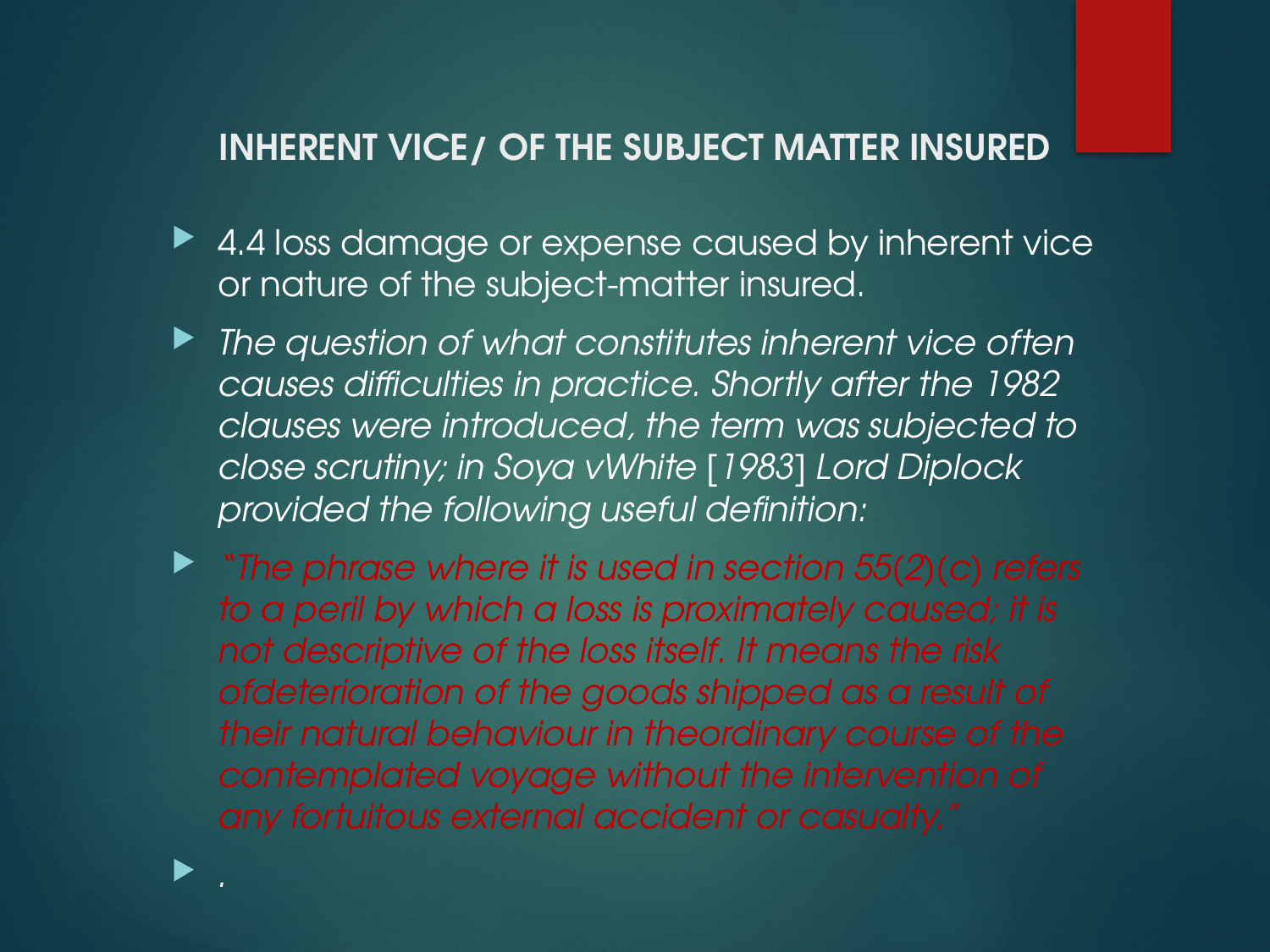

# INHERENT VICE/ OF THE SUBJECT MATTER INSURED
4.4 loss damage or expense caused by inherent vice or nature of the subject-matter insured.
The question of what constitutes inherent vice often causes difficulties in practice. Shortly after the 1982 clauses were introduced, the term was subjected to close scrutiny; in Soya vWhite [1983] Lord Diplock provided the following useful definition:
“The phrase where it is used in section 55(2)(c) refers to a peril by which a loss is proximately caused; it is not descriptive of the loss itself. It means the risk ofdeterioration of the goods shipped as a result of their natural behaviour in theordinary course of the contemplated voyage without the intervention of any fortuitous external accident or casualty.”
.